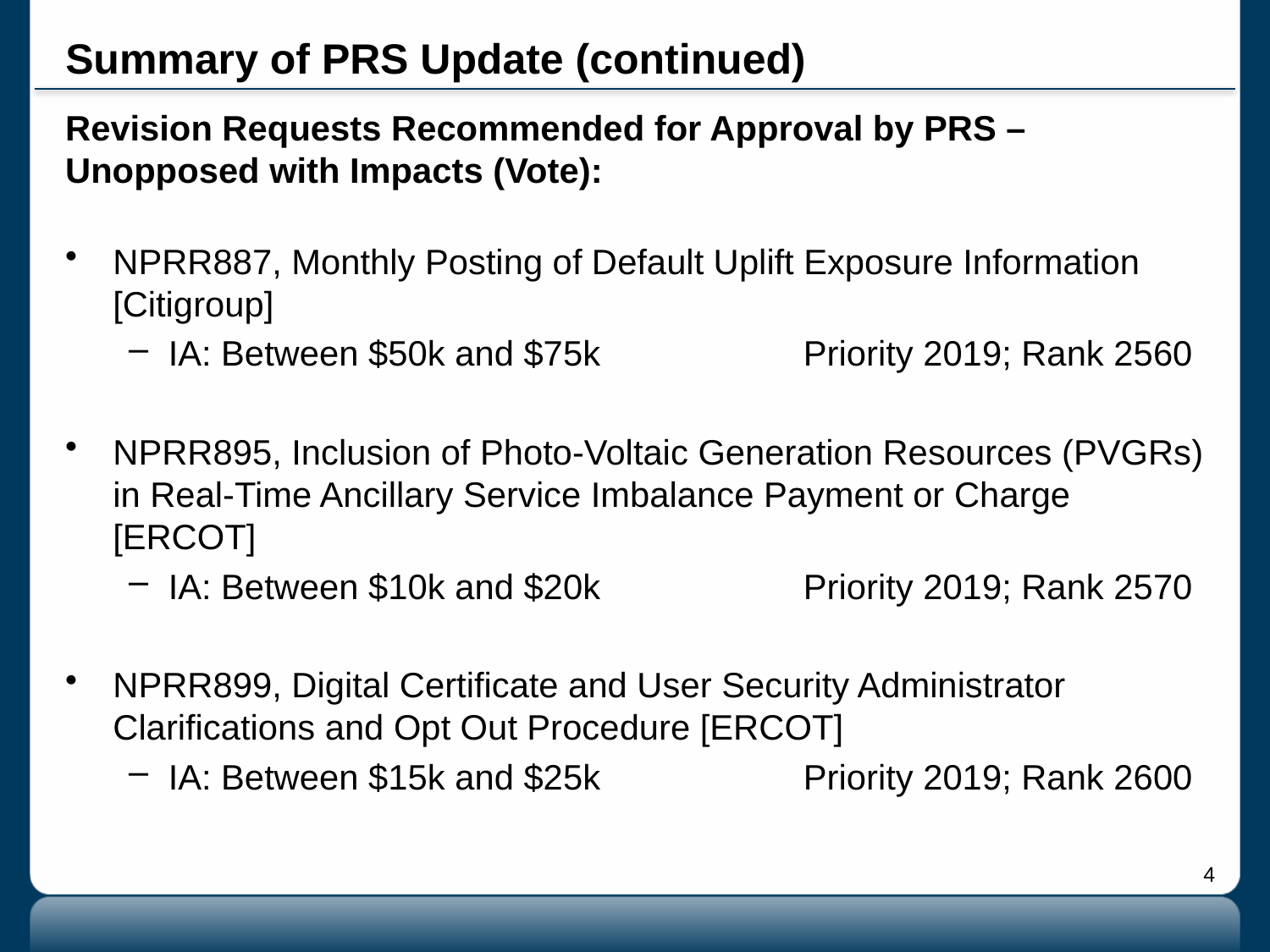

# Summary of PRS Update (continued)
Revision Requests Recommended for Approval by PRS – Unopposed with Impacts (Vote):

NPRR887, Monthly Posting of Default Uplift Exposure Information [Citigroup]
IA: Between $50k and $75k 		Priority 2019; Rank 2560

NPRR895, Inclusion of Photo-Voltaic Generation Resources (PVGRs) in Real-Time Ancillary Service Imbalance Payment or Charge [ERCOT]
IA: Between $10k and $20k		Priority 2019; Rank 2570

NPRR899, Digital Certificate and User Security Administrator Clarifications and Opt Out Procedure [ERCOT]
IA: Between $15k and $25k		Priority 2019; Rank 2600